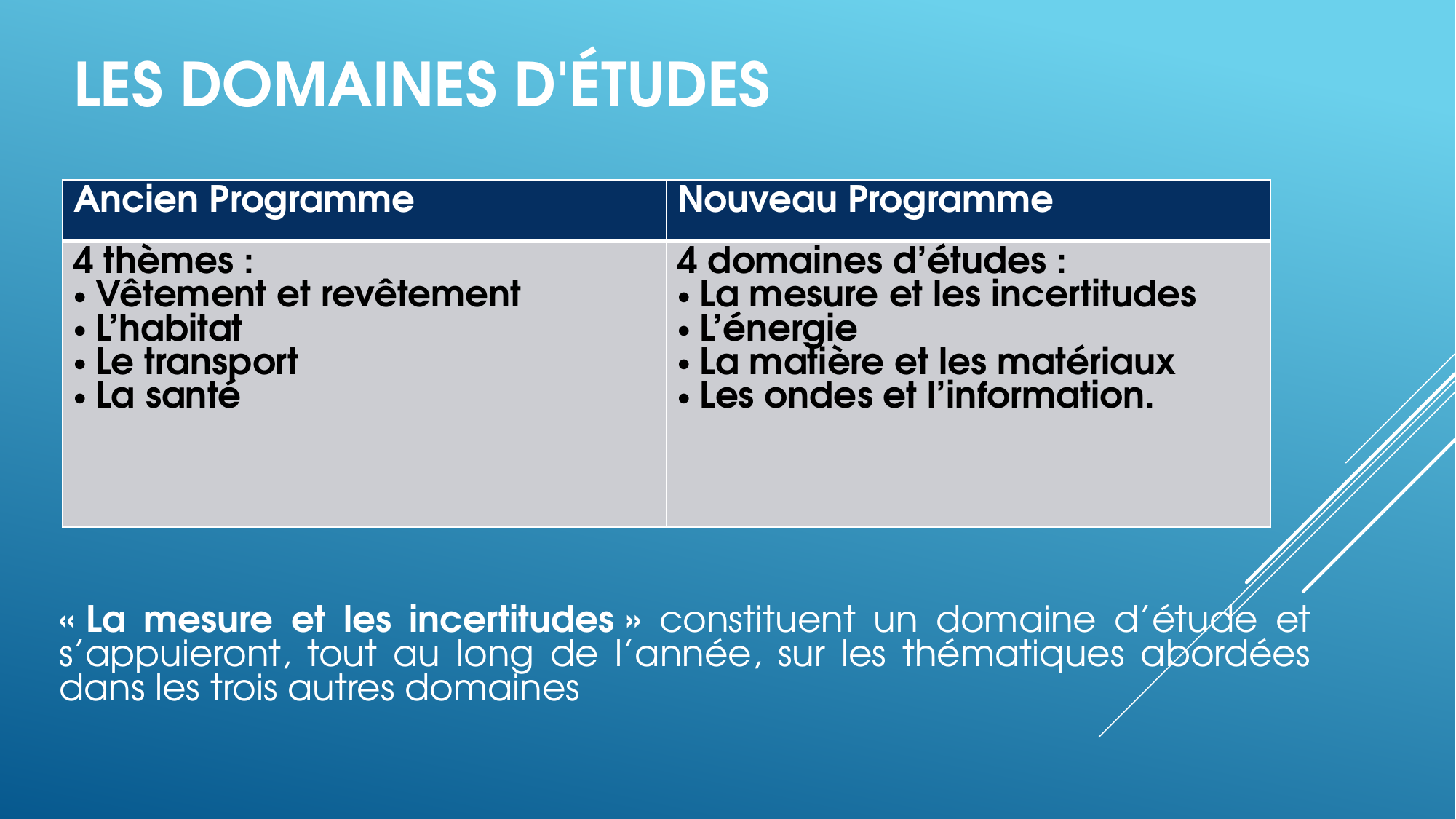

# LES DOMAINES d'Études
| Ancien Programme | Nouveau Programme |
| --- | --- |
| 4 thèmes : Vêtement et revêtement L’habitat Le transport La santé | 4 domaines d’études : La mesure et les incertitudes L’énergie La matière et les matériaux Les ondes et l’information. |
« La mesure et les incertitudes » constituent un domaine d’étude et s’appuieront, tout au long de l’année, sur les thématiques abordées dans les trois autres domaines